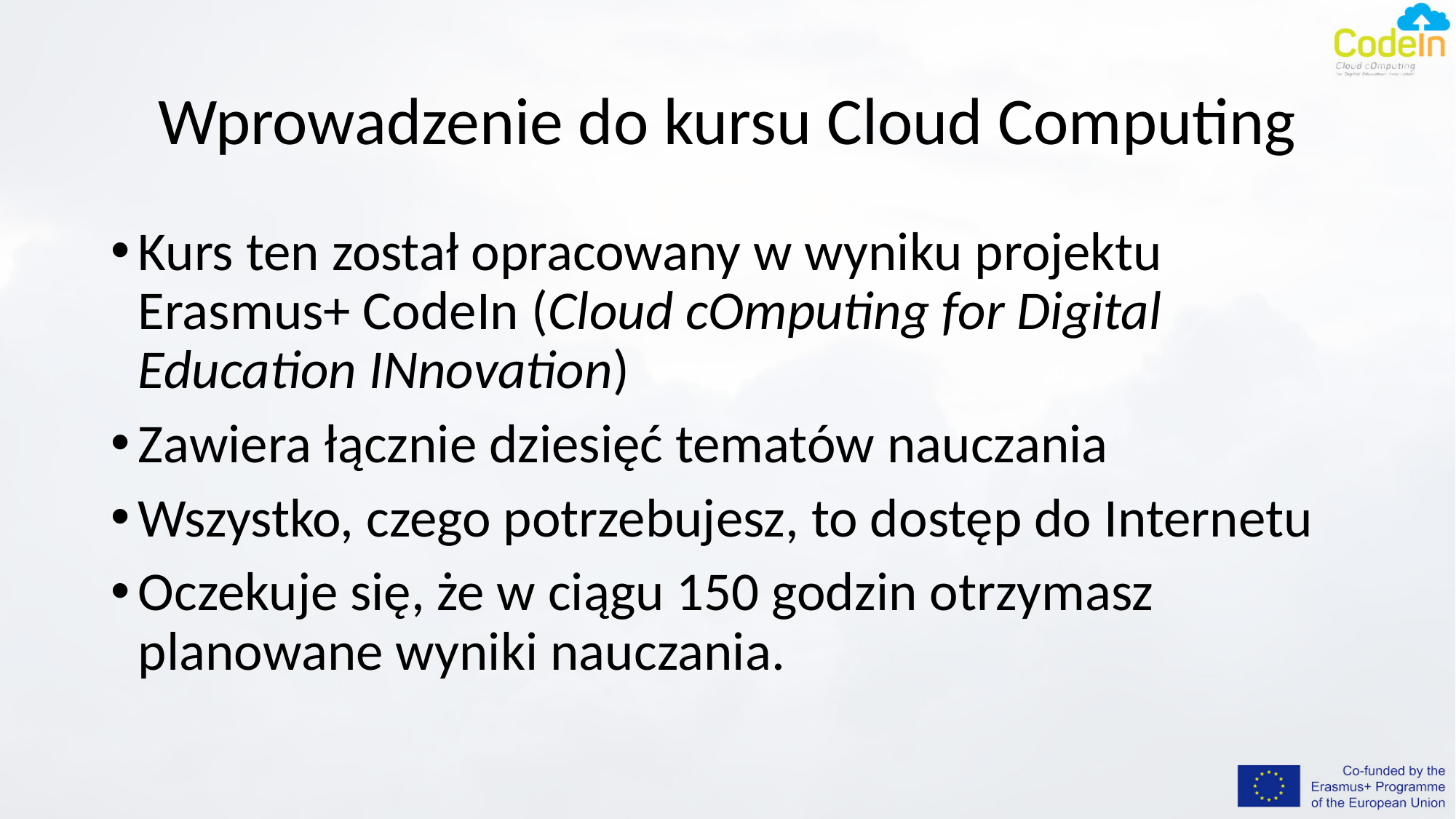

# Wprowadzenie do kursu Cloud Computing
Kurs ten został opracowany w wyniku projektu Erasmus+ CodeIn (Cloud cOmputing for Digital Education INnovation)
Zawiera łącznie dziesięć tematów nauczania
Wszystko, czego potrzebujesz, to dostęp do Internetu
Oczekuje się, że w ciągu 150 godzin otrzymasz planowane wyniki nauczania.